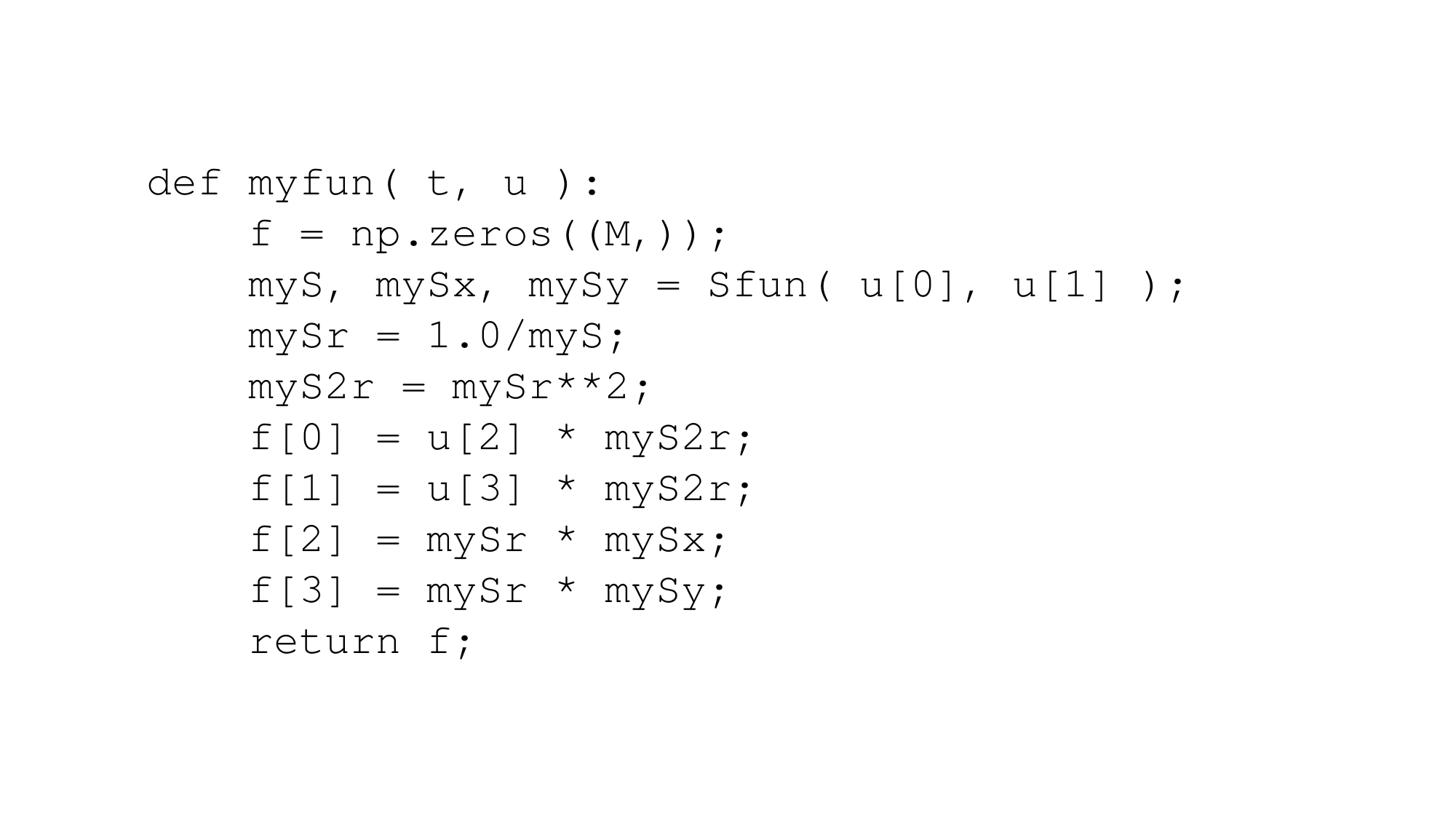

def myfun( t, u ):
    f = np.zeros((M,));
    myS, mySx, mySy = Sfun( u[0], u[1] );
    mySr = 1.0/myS;
    myS2r = mySr**2;
    f[0] = u[2] * myS2r;
    f[1] = u[3] * myS2r;
    f[2] = mySr * mySx;
    f[3] = mySr * mySy;
    return f;